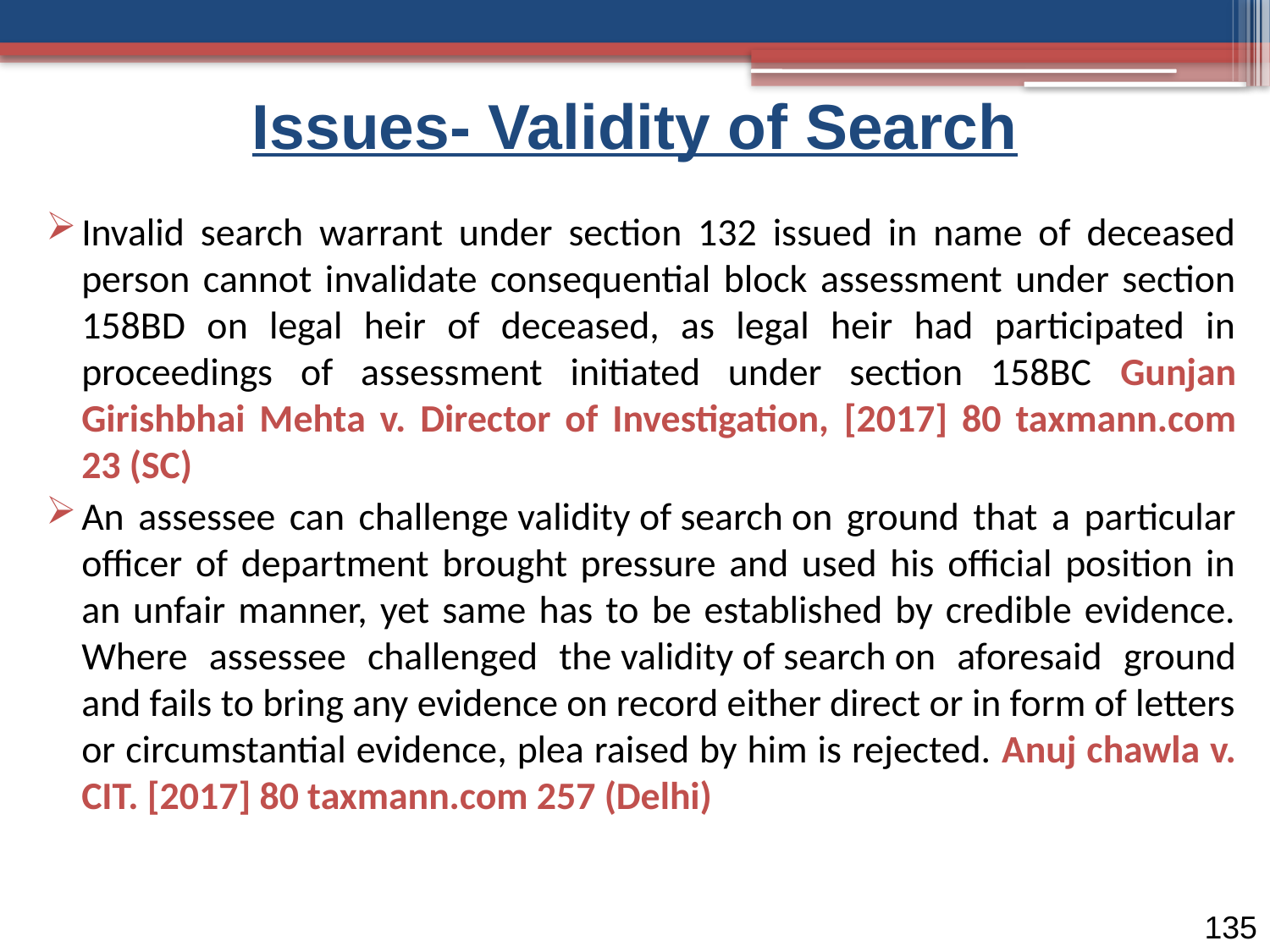

Issues- Validity of Search
Invalid search warrant under section 132 issued in name of deceased person cannot invalidate consequential block assessment under section 158BD on legal heir of deceased, as legal heir had participated in proceedings of assessment initiated under section 158BC Gunjan Girishbhai Mehta v. Director of Investigation, [2017] 80 taxmann.com 23 (SC)
An assessee can challenge validity of search on ground that a particular officer of department brought pressure and used his official position in an unfair manner, yet same has to be established by credible evidence. Where assessee challenged the validity of search on aforesaid ground and fails to bring any evidence on record either direct or in form of letters or circumstantial evidence, plea raised by him is rejected. Anuj chawla v. CIT. [2017] 80 taxmann.com 257 (Delhi)

135